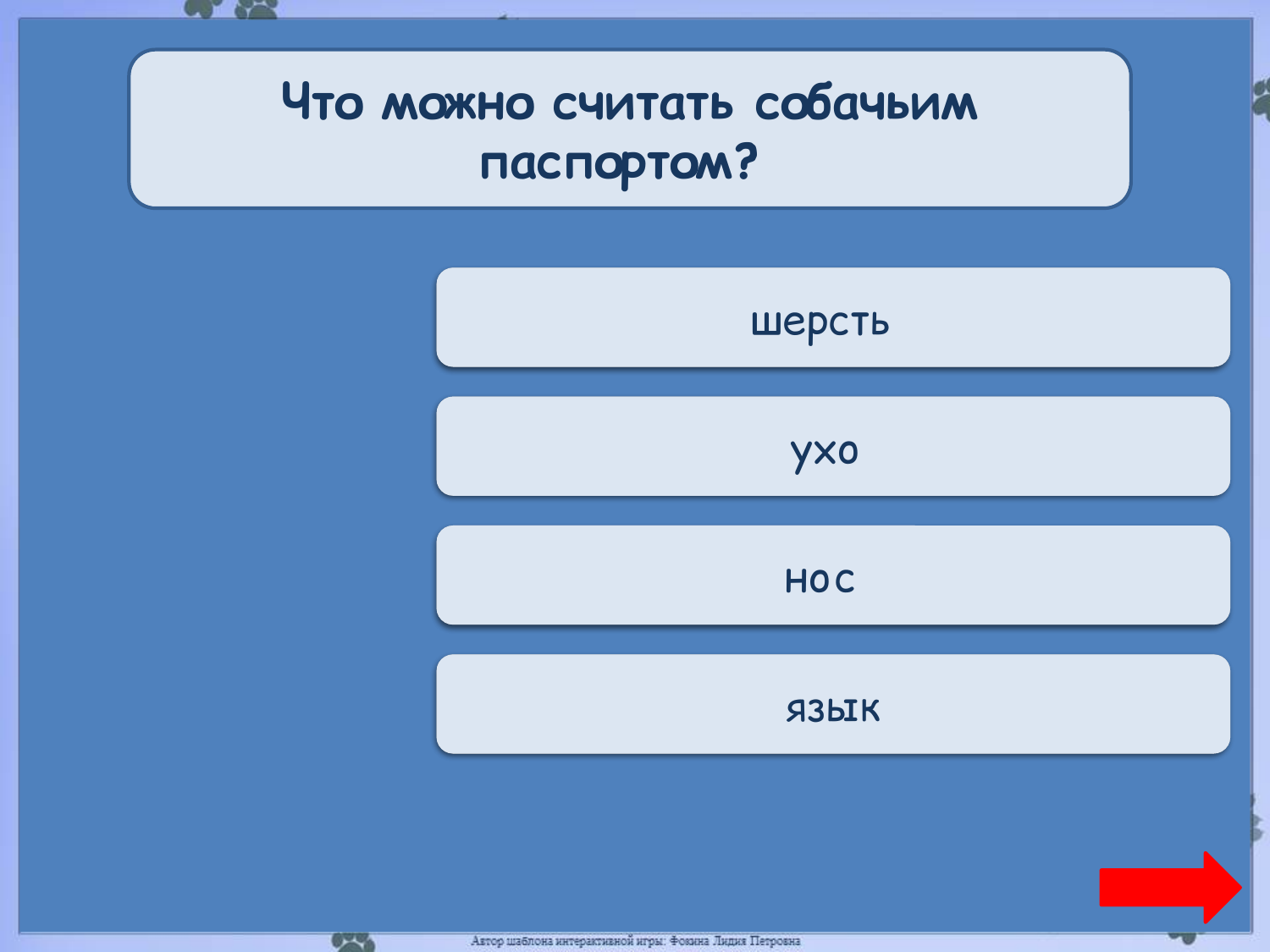

Что можно считать собачьим паспортом?
Переход хода
шерсть

Переход хода
ухо

Верно + 1
нос

Переход хода
язык